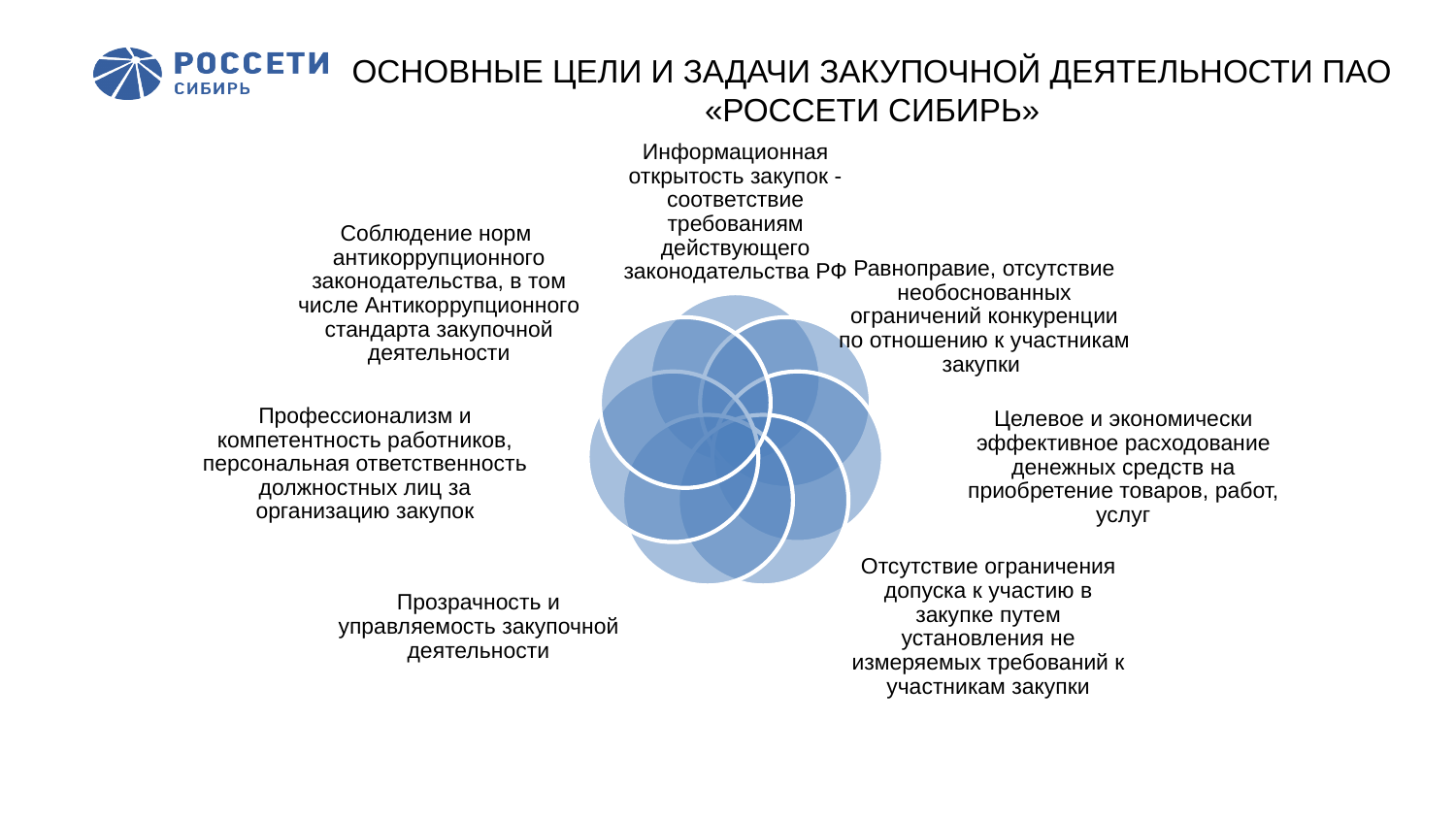

2
ОСНОВНЫЕ ЦЕЛИ И ЗАДАЧИ ЗАКУПОЧНОЙ ДЕЯТЕЛЬНОСТИ ПАО «РОССЕТИ СИБИРЬ»
Информационная открытость закупок - соответствие требованиям действующего законодательства РФ
Равноправие, отсутствие необоснованных ограничений конкуренции по отношению к участникам закупки
Целевое и экономически эффективное расходование денежных средств на приобретение товаров, работ, услуг
Отсутствие ограничения допуска к участию в закупке путем установления не измеряемых требований к участникам закупки
Прозрачность и управляемость закупочной деятельности
Профессионализм и компетентность работников, персональная ответственность должностных лиц за организацию закупок
Соблюдение норм  антикоррупционного законодательства, в том числе Антикоррупционного стандарта закупочной деятельности